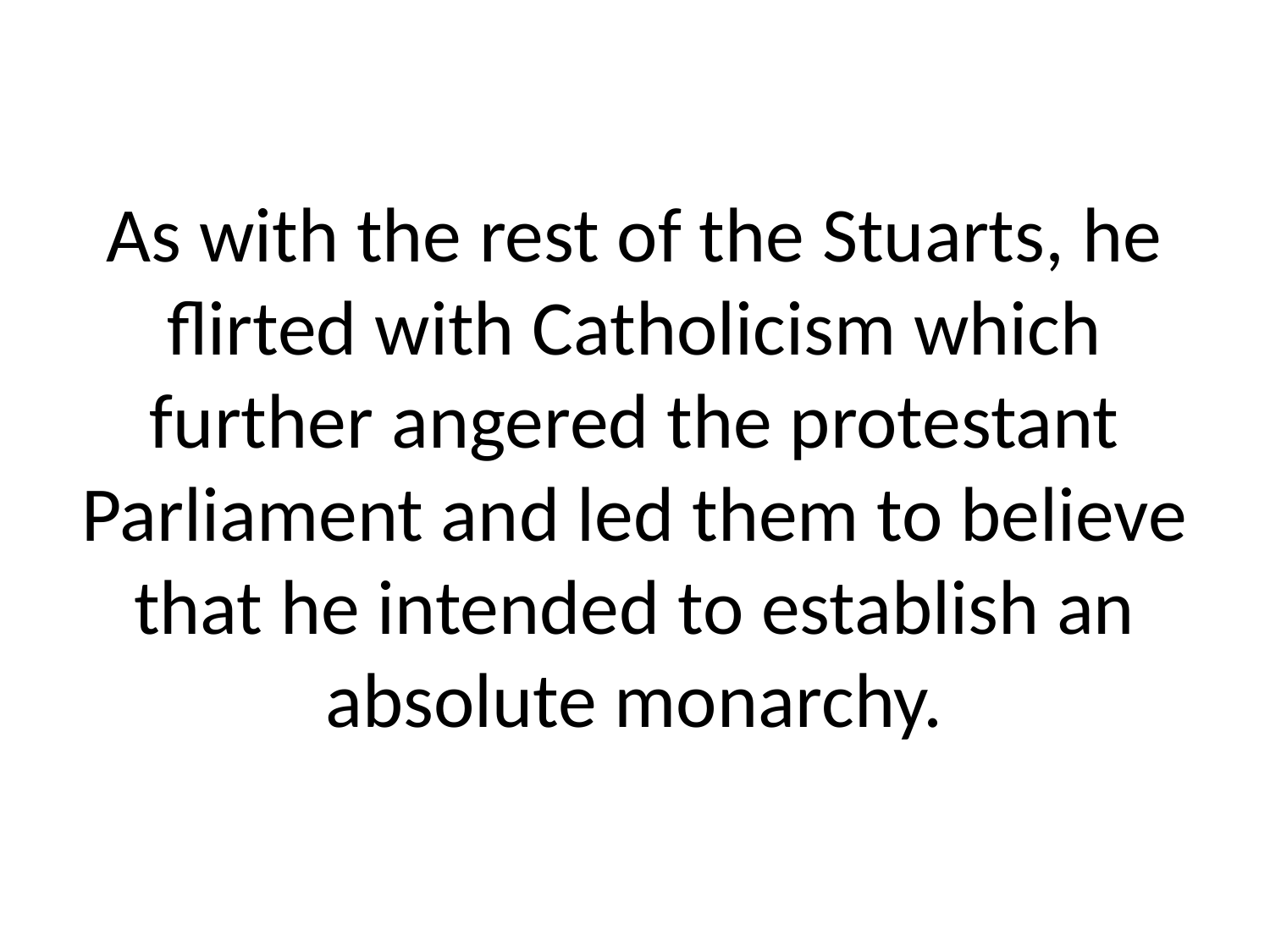

# As with the rest of the Stuarts, he flirted with Catholicism which further angered the protestant Parliament and led them to believe that he intended to establish an absolute monarchy.